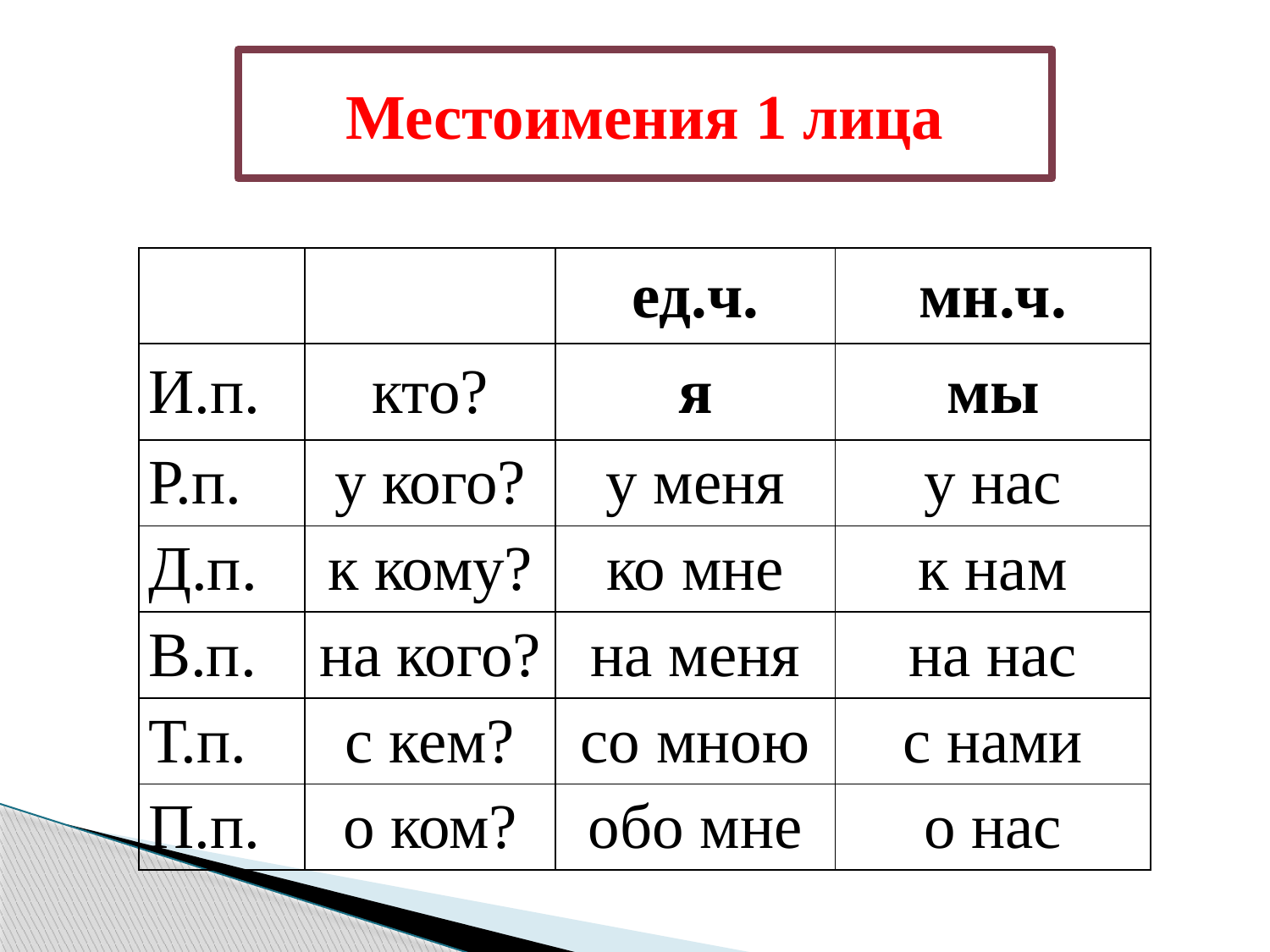

Местоимения 1 лица
|  |  | ед.ч. | мн.ч. |
| --- | --- | --- | --- |
| И.п. | кто? | я | мы |
| Р.п. | у кого? | у меня | у нас |
| Д.п. | к кому? | ко мне | к нам |
| В.п. | на кого? | на меня | на нас |
| Т.п. | с кем? | со мною | с нами |
| П.п. | о ком? | обо мне | о нас |